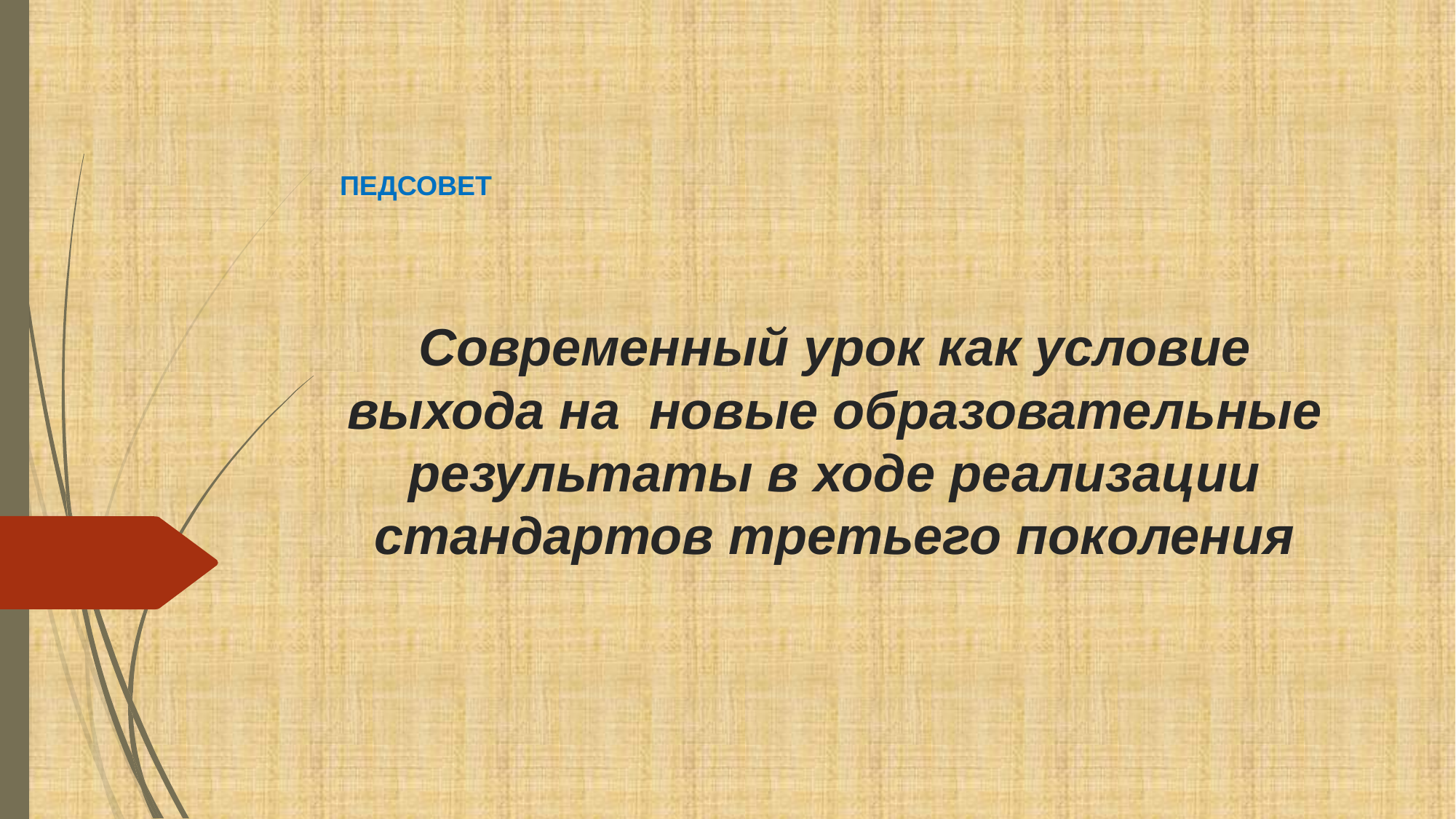

ПЕДСОВЕТ
# Современный урок как условие выхода на  новые образовательные результаты в ходе реализации стандартов третьего поколения